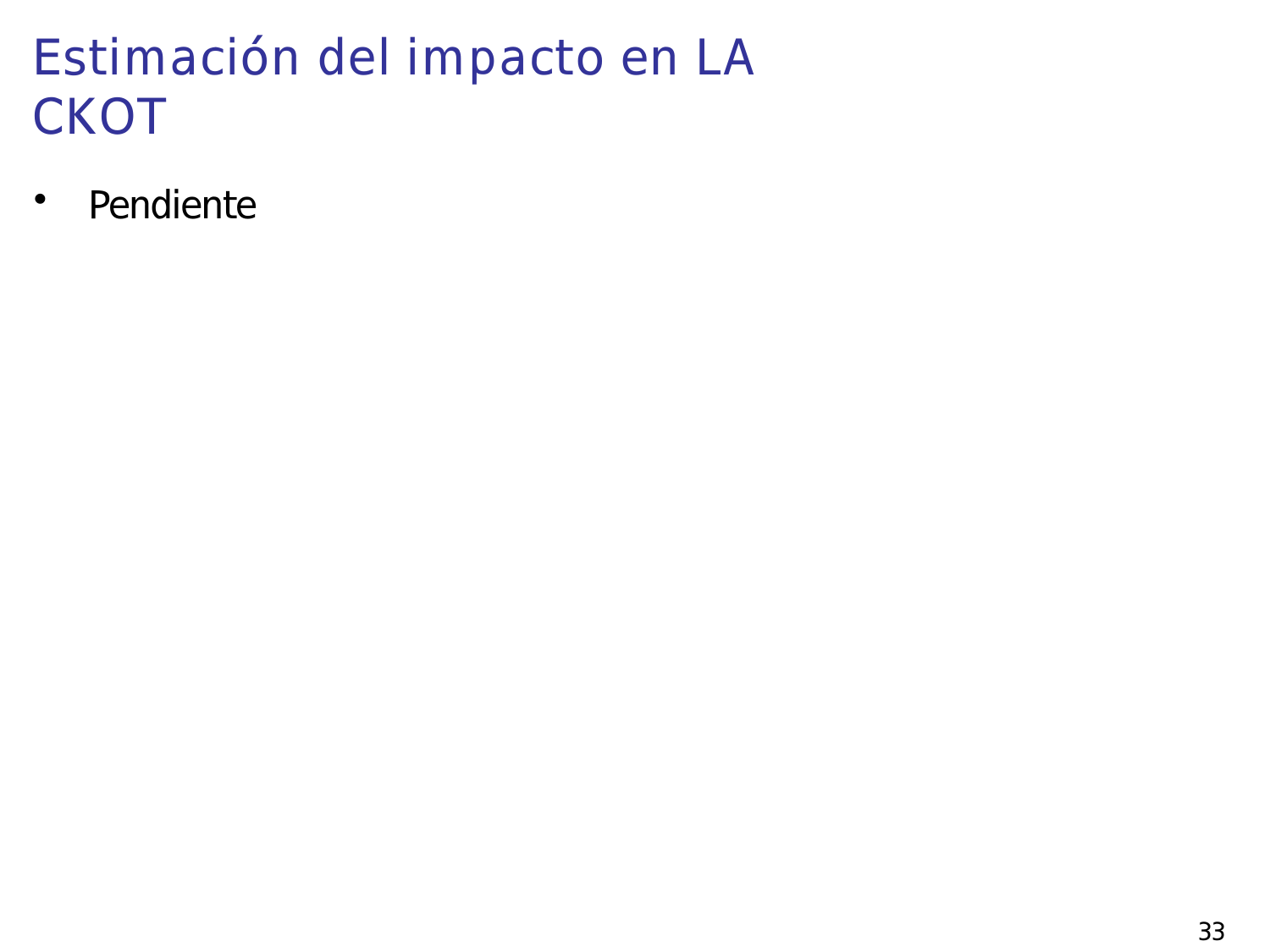

# Estimación del impacto en LA CKOT
Pendiente
33